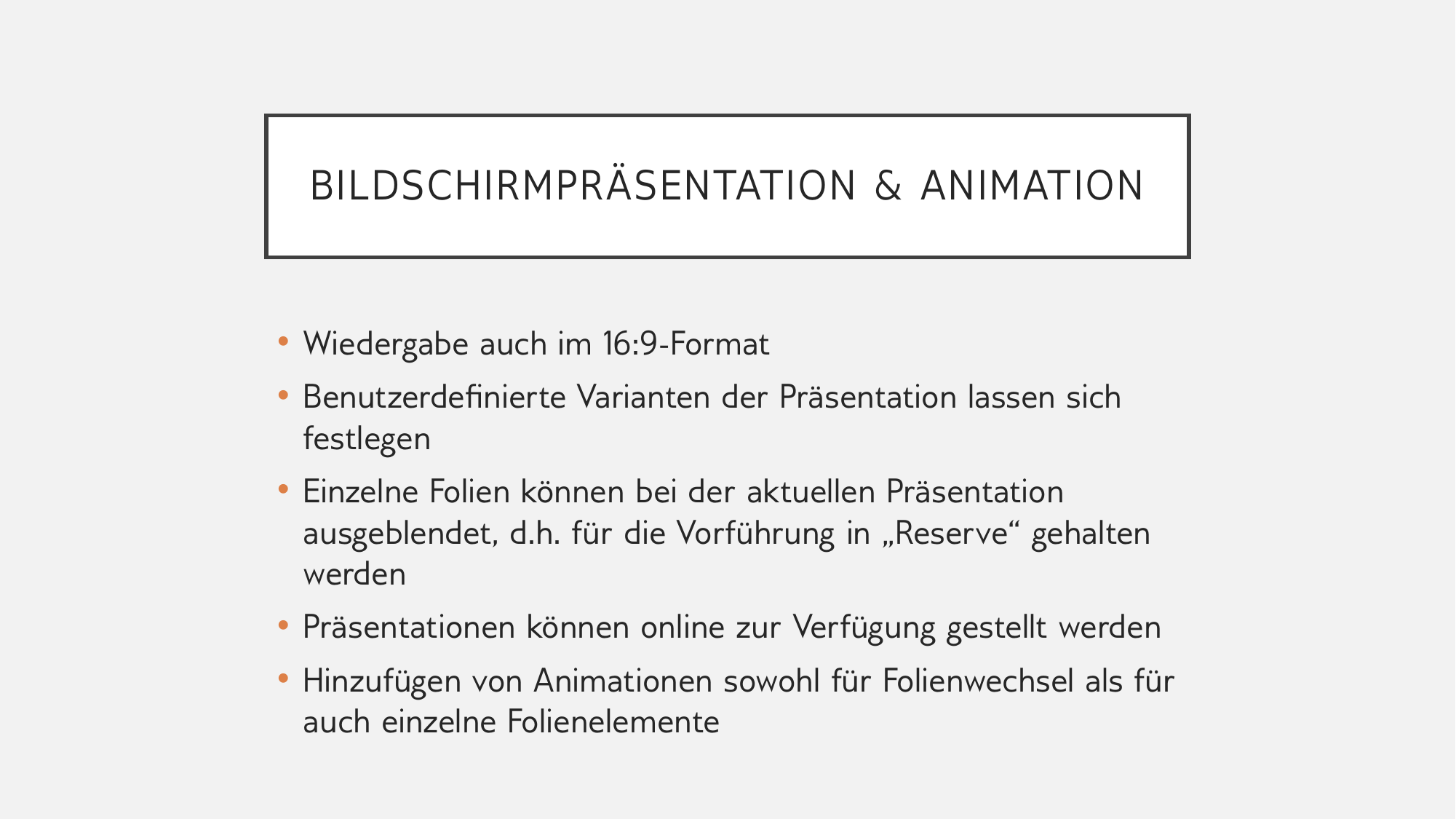

# Bildschirmpräsentation & Animation
Wiedergabe auch im 16:9-Format
Benutzerdefinierte Varianten der Präsentation lassen sich festlegen
Einzelne Folien können bei der aktuellen Präsentation ausgeblendet, d.h. für die Vorführung in „Reserve“ gehalten werden
Präsentationen können online zur Verfügung gestellt werden
Hinzufügen von Animationen sowohl für Folienwechsel als für auch einzelne Folienelemente